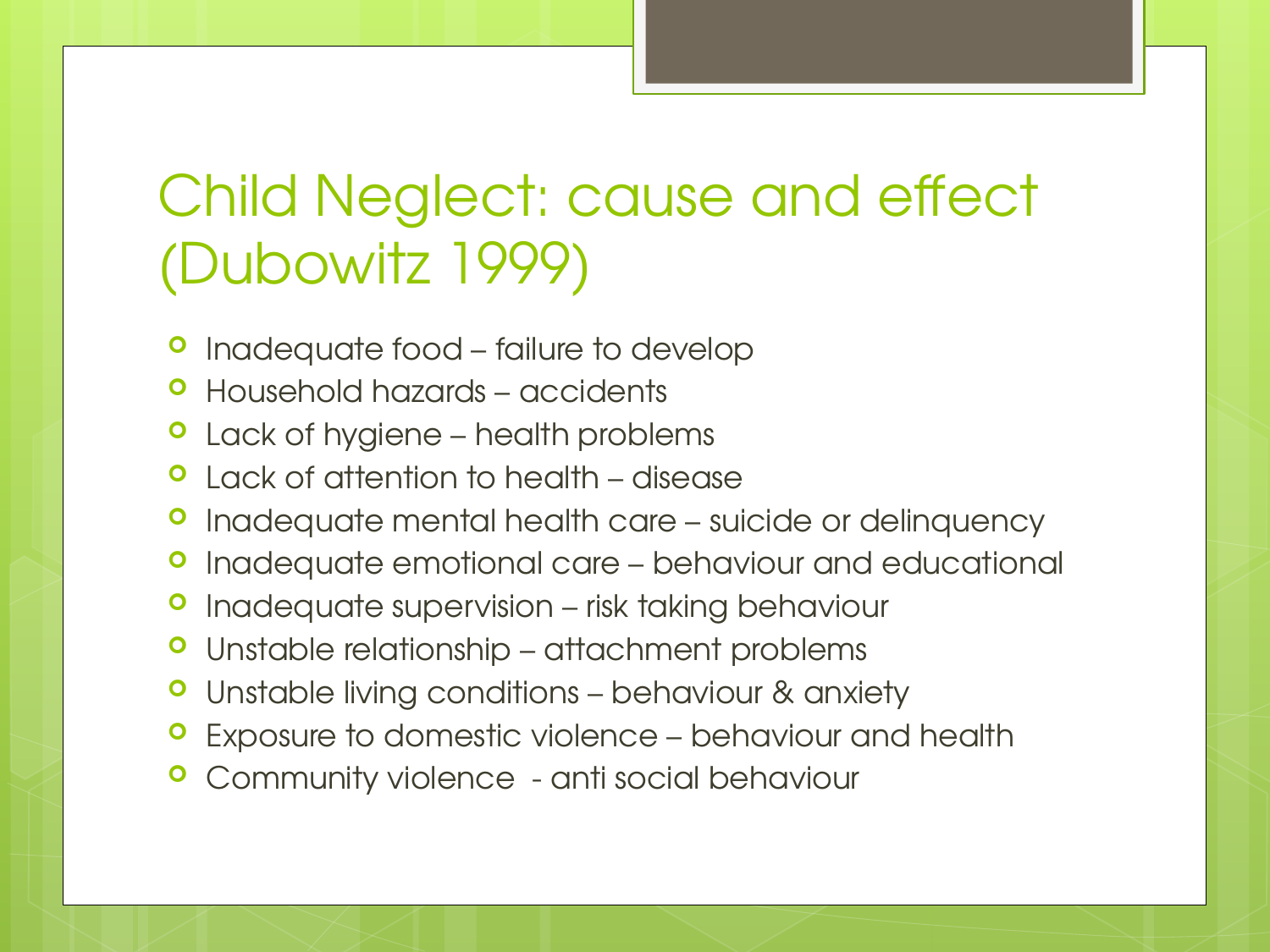

# Child Neglect: cause and effect (Dubowitz 1999)
Inadequate food – failure to develop
Household hazards – accidents
Lack of hygiene – health problems
Lack of attention to health – disease
Inadequate mental health care – suicide or delinquency
Inadequate emotional care – behaviour and educational
Inadequate supervision – risk taking behaviour
Unstable relationship – attachment problems
Unstable living conditions – behaviour & anxiety
Exposure to domestic violence – behaviour and health
Community violence  - anti social behaviour